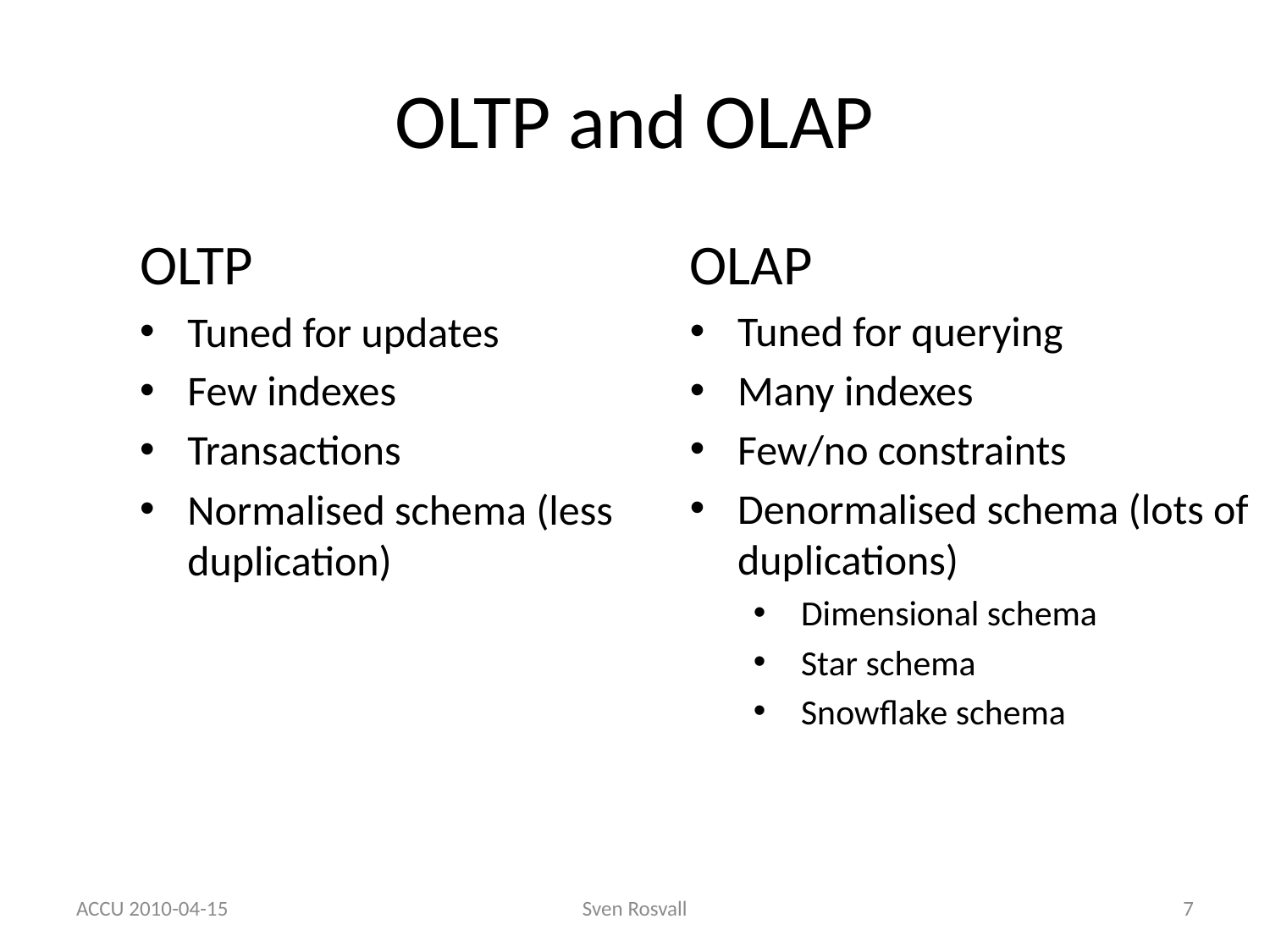

# OLTP and OLAP
OLTP
Tuned for updates
Few indexes
Transactions
Normalised schema (less duplication)

OLAP
Tuned for querying
Many indexes
Few/no constraints
Denormalised schema (lots of duplications)
Dimensional schema
Star schema
Snowflake schema
ACCU 2010-04-15
Sven Rosvall
7